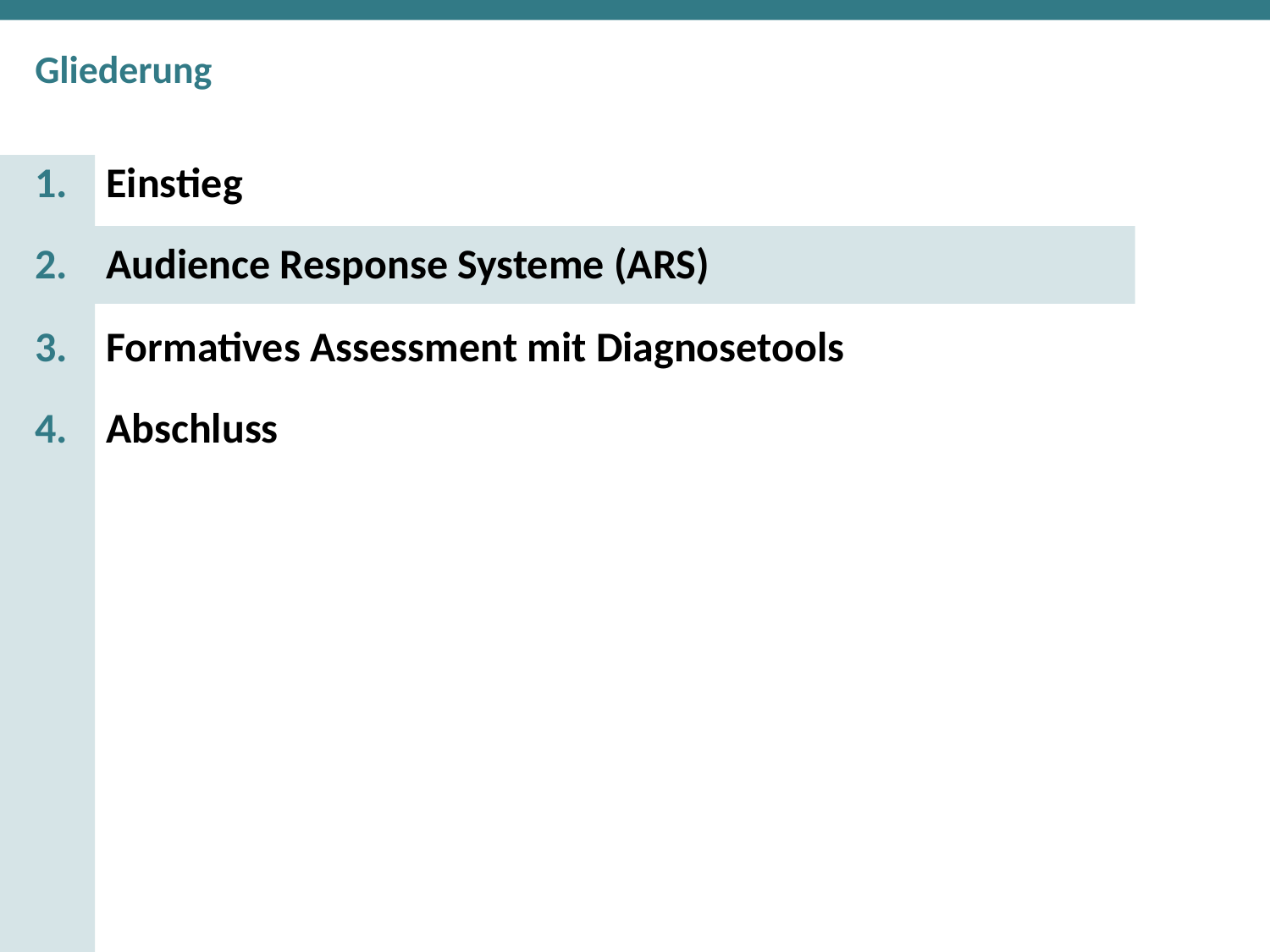

Einstieg
Audience Response Systeme (ARS)
Formatives Assessment mit Diagnosetools
Abschluss